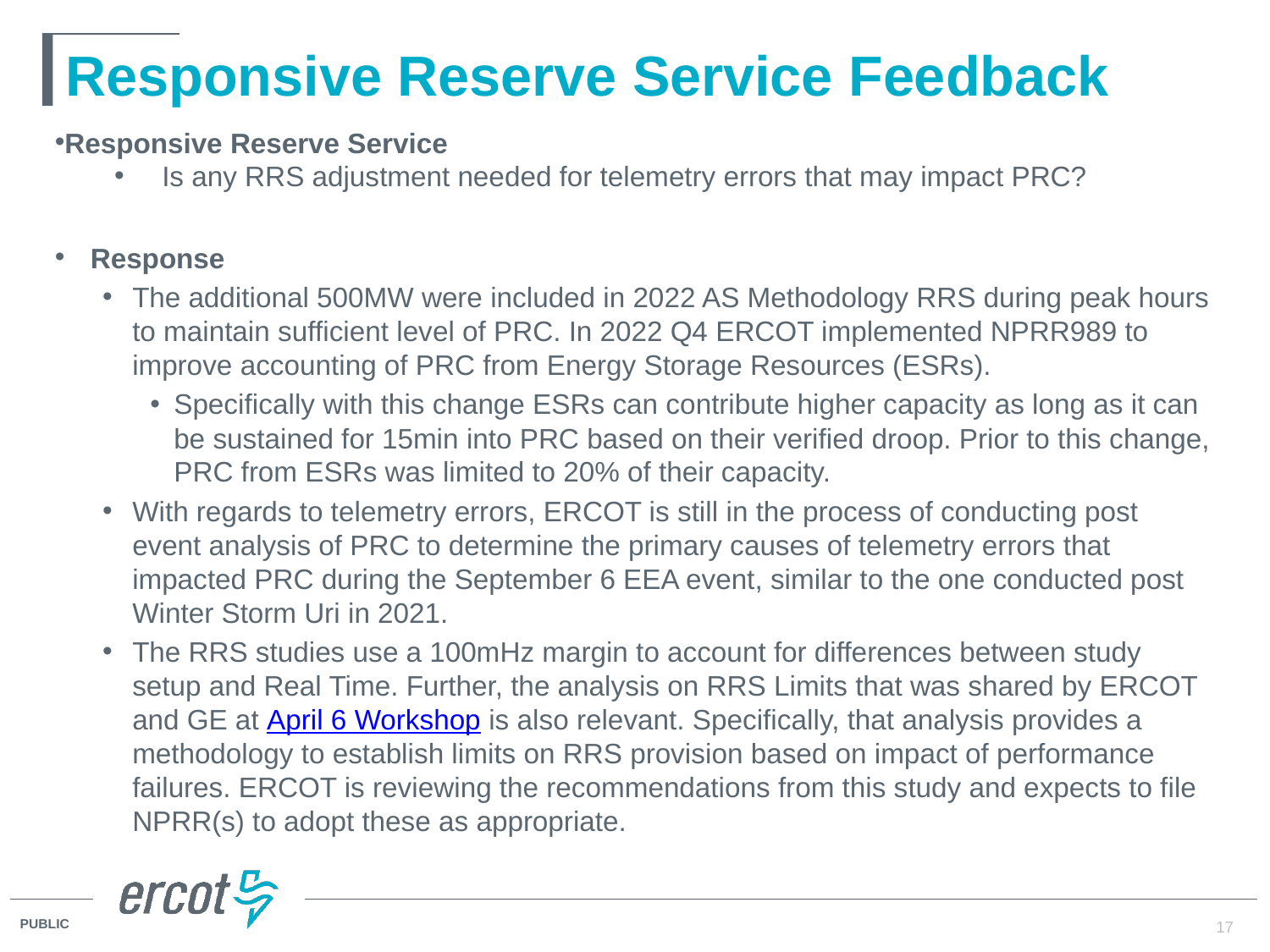

# Responsive Reserve Service Feedback
Responsive Reserve Service
Is any RRS adjustment needed for telemetry errors that may impact PRC?

Response
The additional 500MW were included in 2022 AS Methodology RRS during peak hours to maintain sufficient level of PRC. In 2022 Q4 ERCOT implemented NPRR989 to improve accounting of PRC from Energy Storage Resources (ESRs).
Specifically with this change ESRs can contribute higher capacity as long as it can be sustained for 15min into PRC based on their verified droop. Prior to this change, PRC from ESRs was limited to 20% of their capacity.
With regards to telemetry errors, ERCOT is still in the process of conducting post event analysis of PRC to determine the primary causes of telemetry errors that impacted PRC during the September 6 EEA event, similar to the one conducted post Winter Storm Uri in 2021.
The RRS studies use a 100mHz margin to account for differences between study setup and Real Time. Further, the analysis on RRS Limits that was shared by ERCOT and GE at April 6 Workshop is also relevant. Specifically, that analysis provides a methodology to establish limits on RRS provision based on impact of performance failures. ERCOT is reviewing the recommendations from this study and expects to file NPRR(s) to adopt these as appropriate.

17